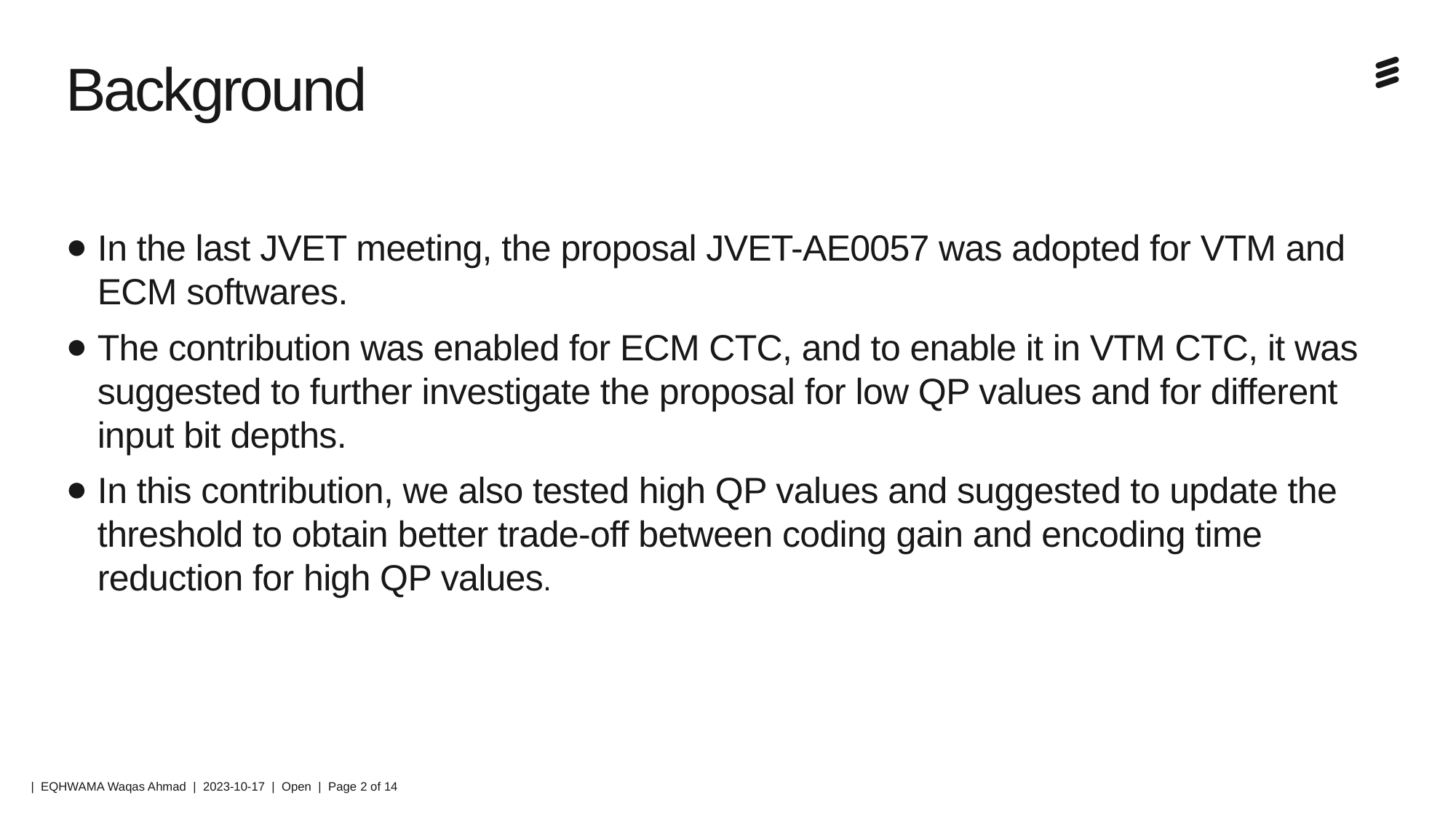

# Background
In the last JVET meeting, the proposal JVET-AE0057 was adopted for VTM and ECM softwares.
The contribution was enabled for ECM CTC, and to enable it in VTM CTC, it was suggested to further investigate the proposal for low QP values and for different input bit depths.
In this contribution, we also tested high QP values and suggested to update the threshold to obtain better trade-off between coding gain and encoding time reduction for high QP values.